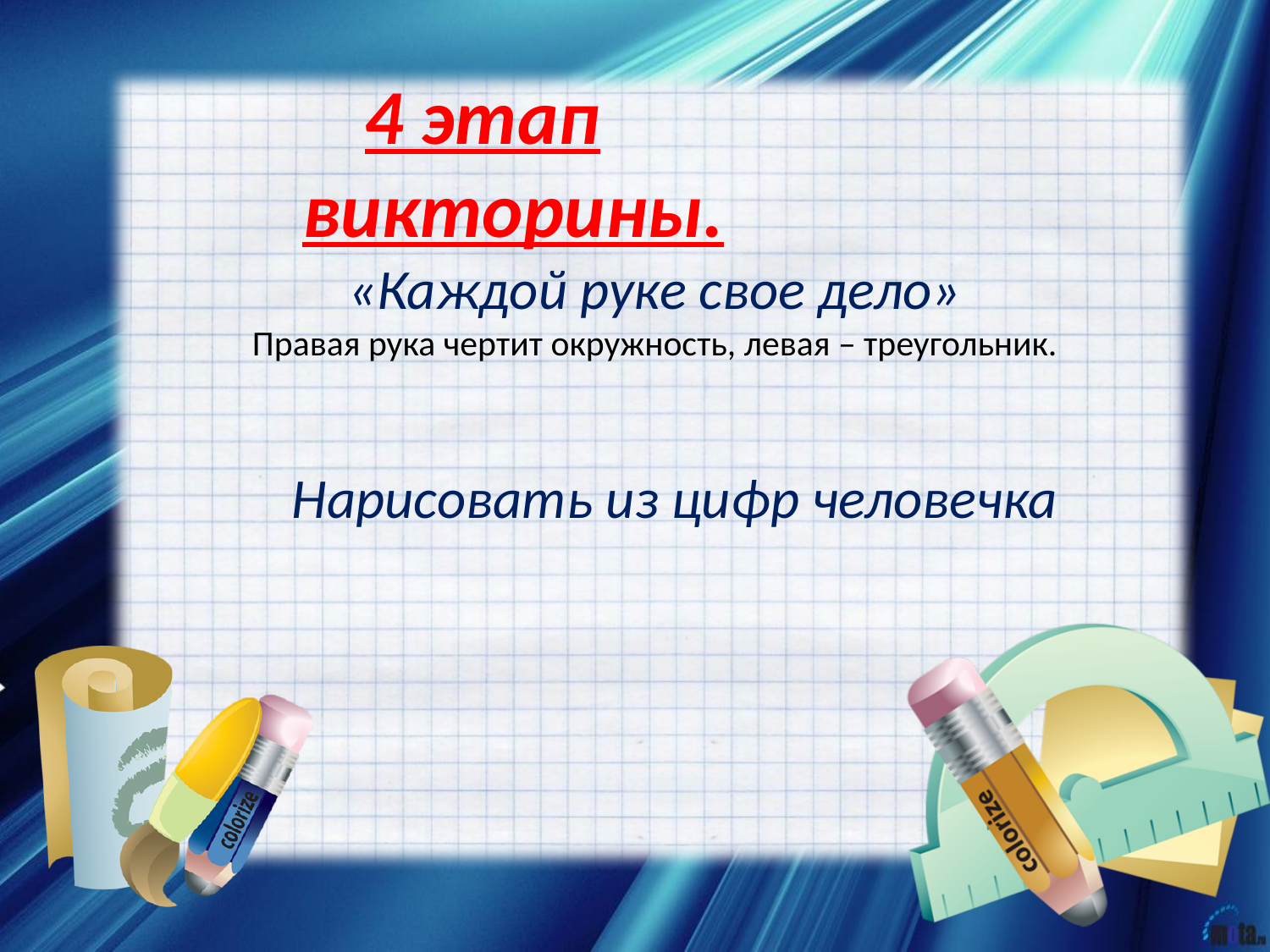

4 этап викторины.
«Каждой руке свое дело»
Правая рука чертит окружность, левая – треугольник.
Нарисовать из цифр человечка